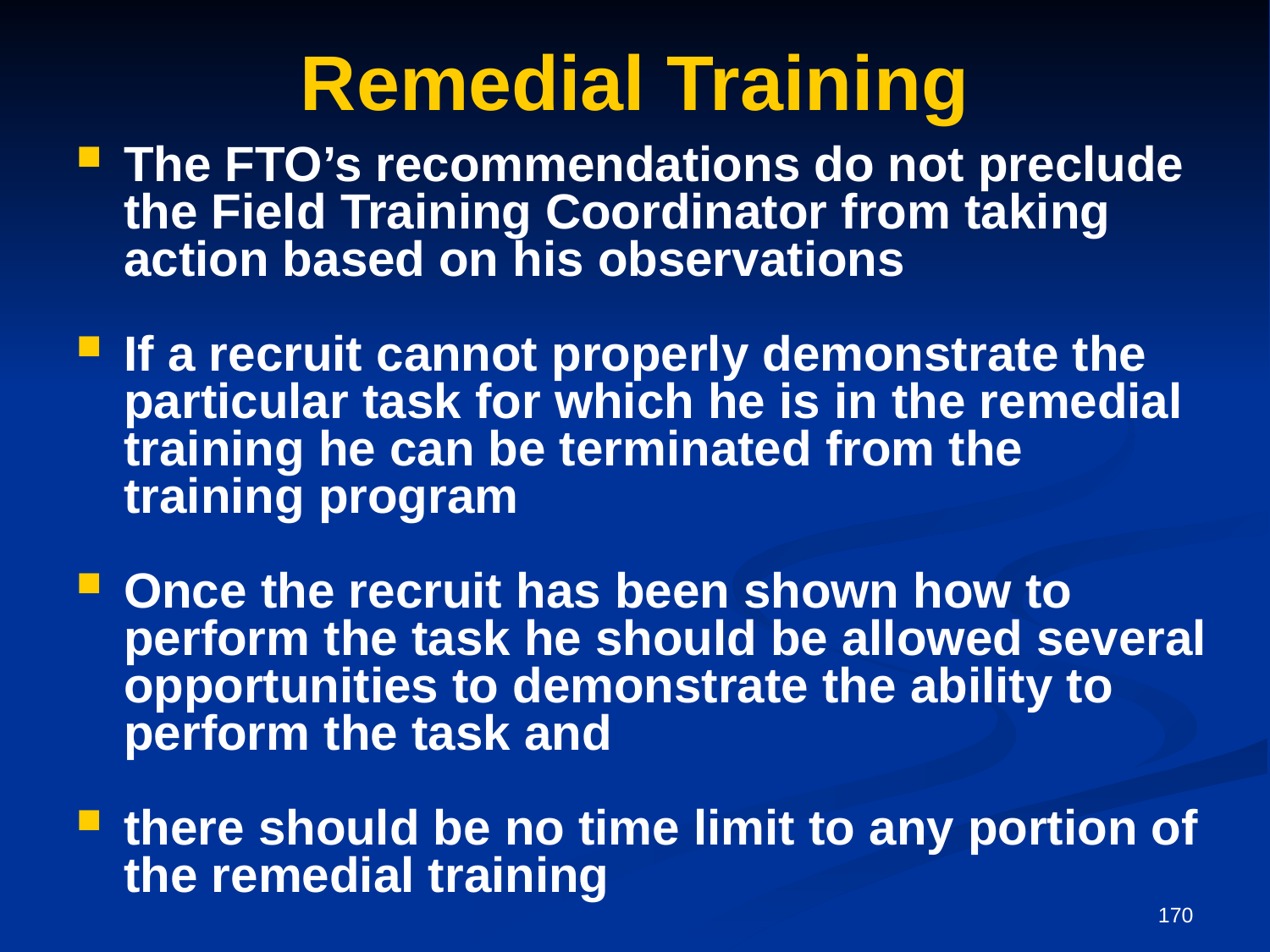

# Remedial Training
The FTO’s recommendations do not preclude the Field Training Coordinator from taking action based on his observations

If a recruit cannot properly demonstrate the particular task for which he is in the remedial training he can be terminated from the training program

Once the recruit has been shown how to perform the task he should be allowed several opportunities to demonstrate the ability to perform the task and

there should be no time limit to any portion of the remedial training
170